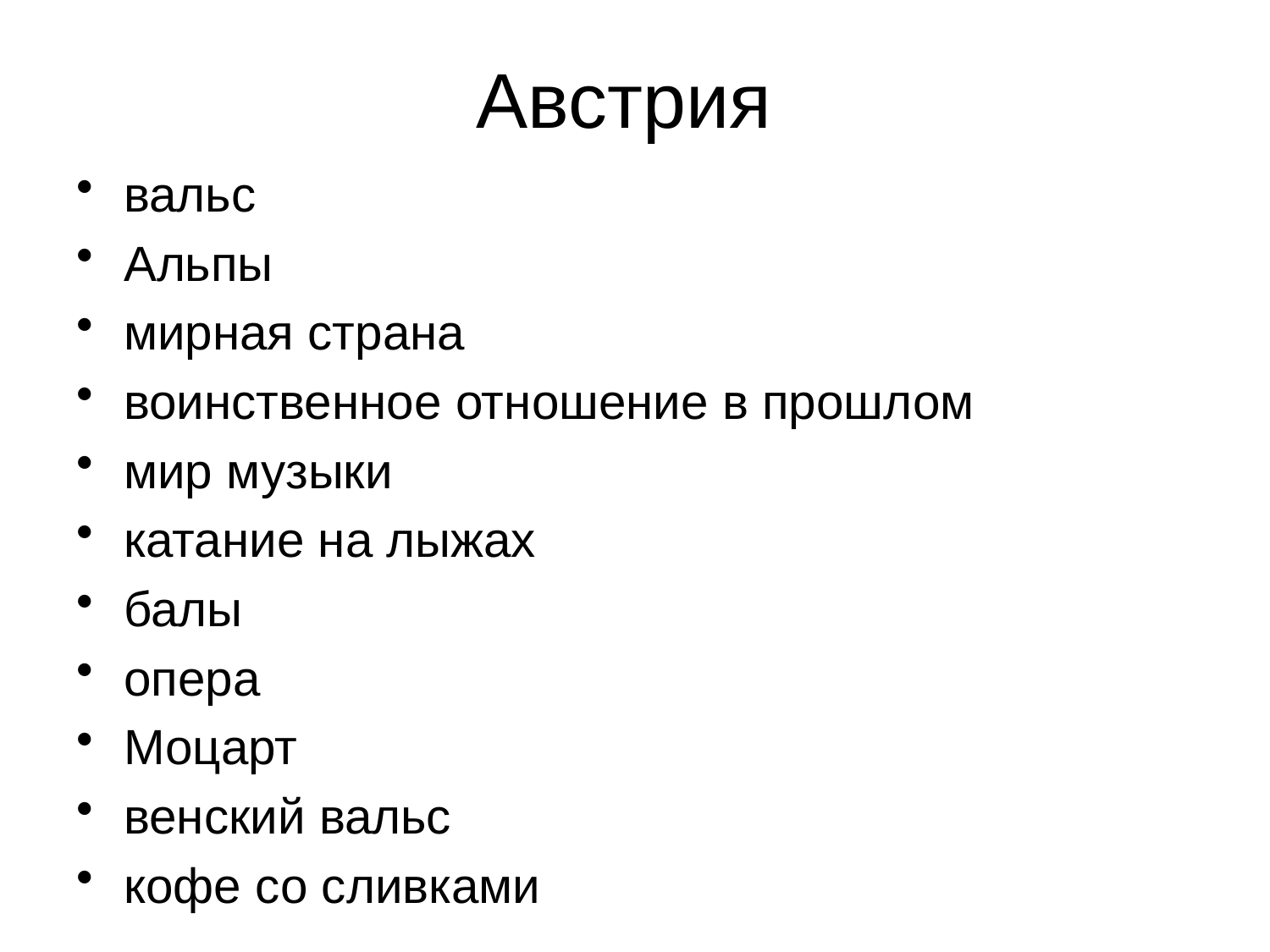

# Австрия
вальс
Альпы
мирная страна
воинственное отношение в прошлом
мир музыки
катание на лыжах
балы
опера
Моцарт
венский вальс
кофе со сливками